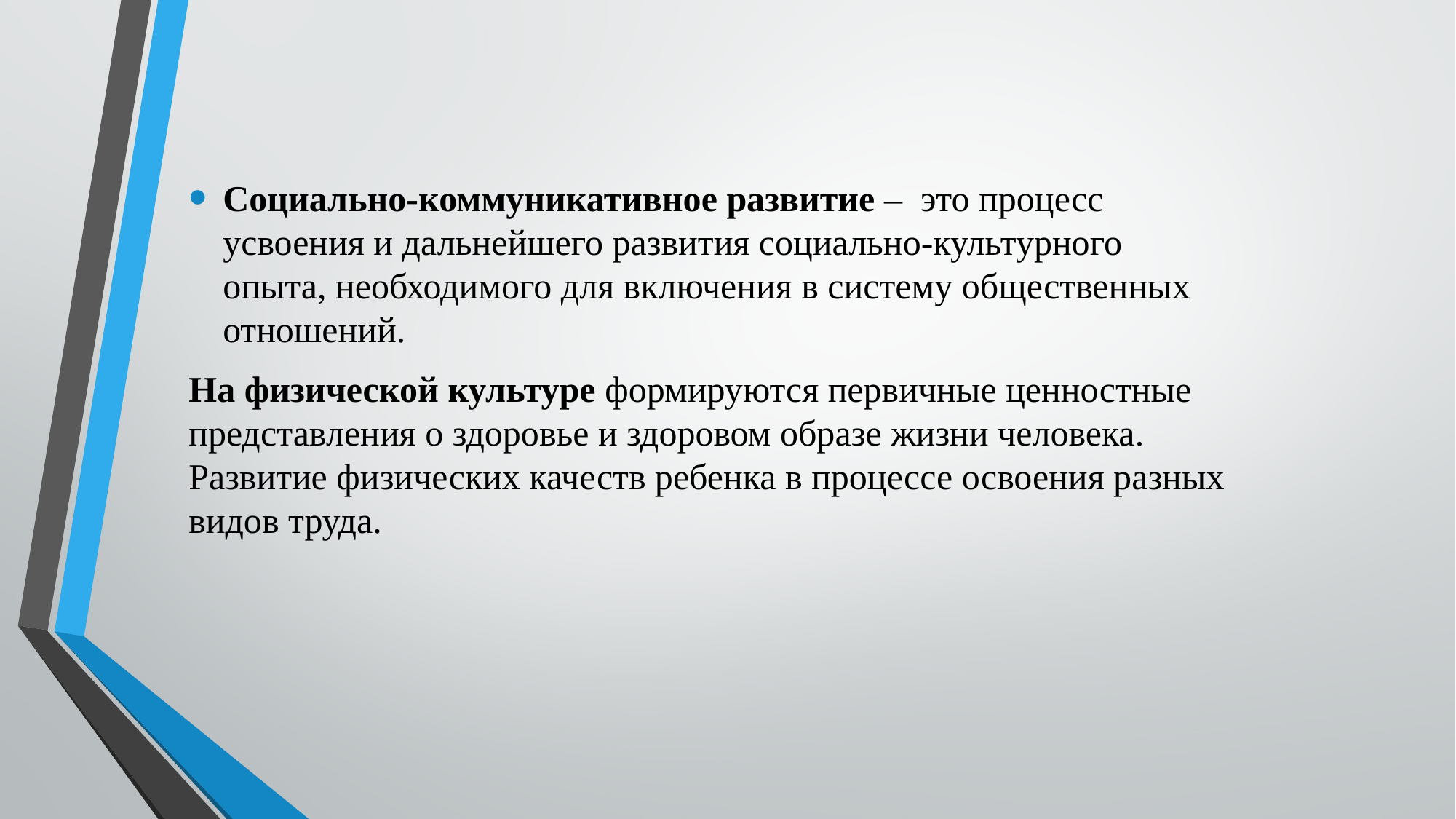

Социально-коммуникативное развитие –  это процесс усвоения и дальнейшего развития социально-культурного опыта, необходимого для включения в систему общественных отношений.
На физической культуре формируются первичные ценностные
представления о здоровье и здоровом образе жизни человека. Развитие физических качеств ребенка в процессе освоения разных видов труда.